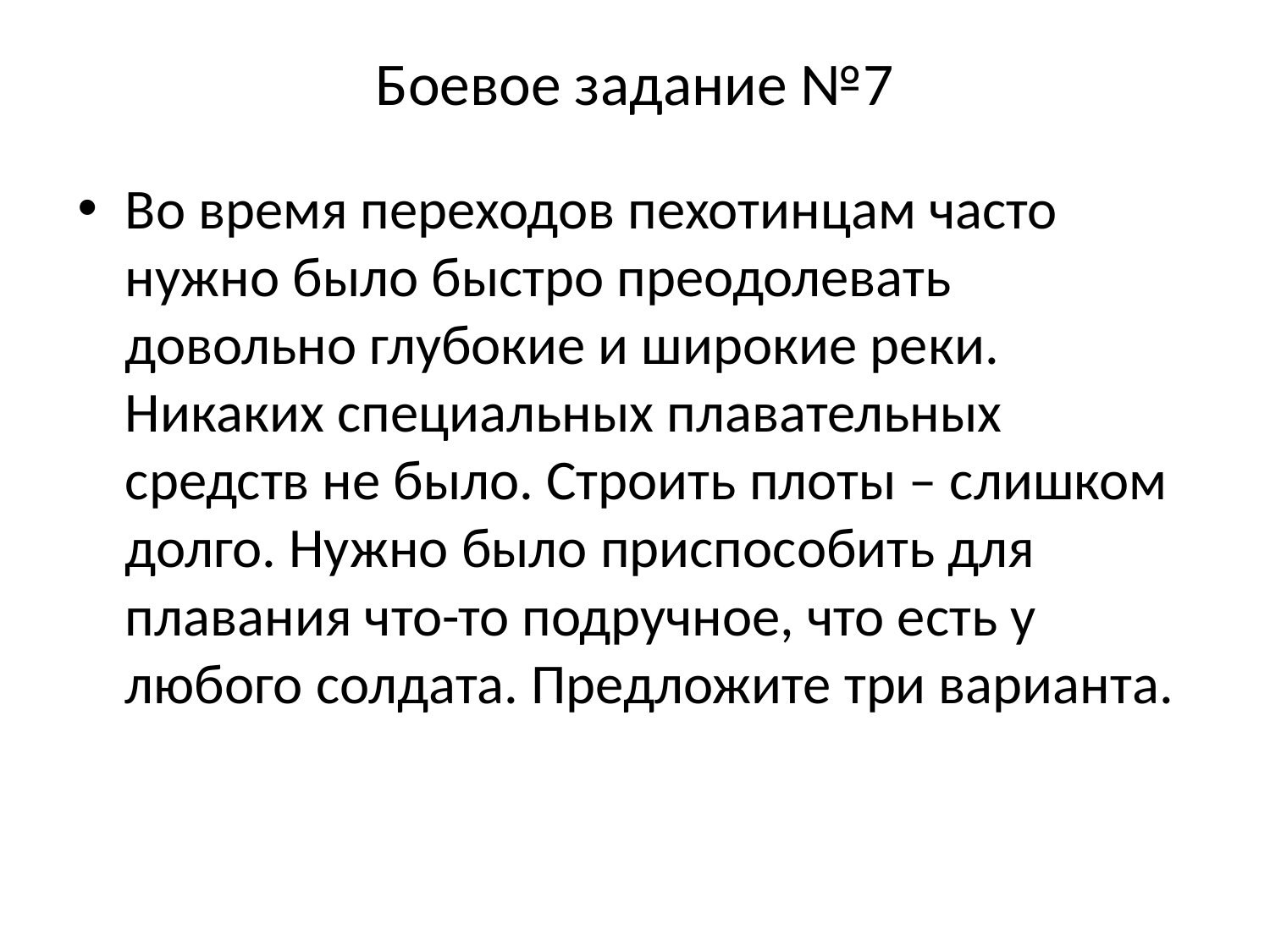

# Боевое задание №7
Во время переходов пехотинцам часто нужно было быстро преодолевать довольно глубокие и широкие реки. Никаких специальных плавательных средств не было. Строить плоты – слишком долго. Нужно было приспособить для плавания что-то подручное, что есть у любого солдата. Предложите три варианта.